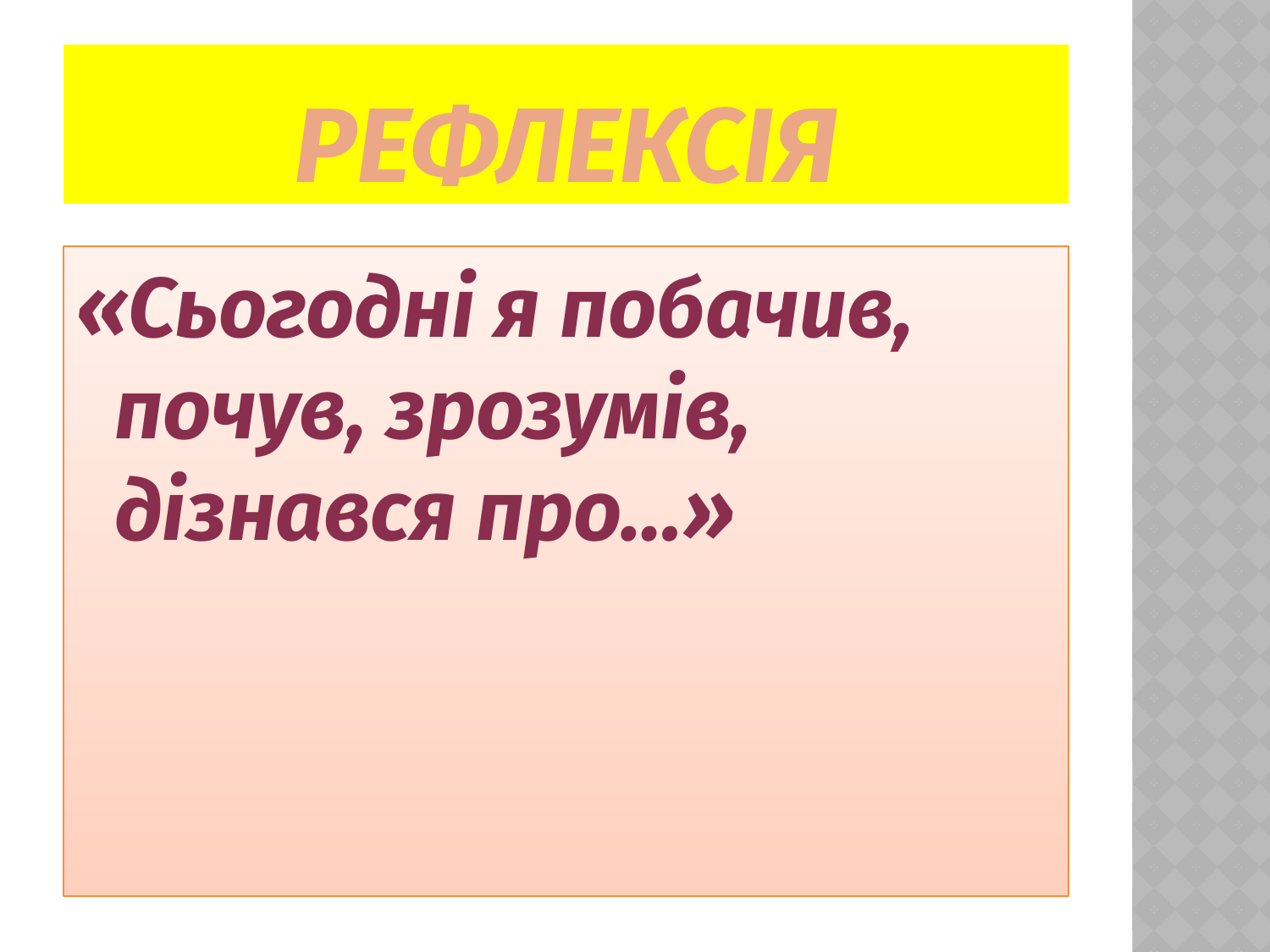

# Рефлексія
«Сьогодні я побачив, почув, зрозумів, дізнався про…»